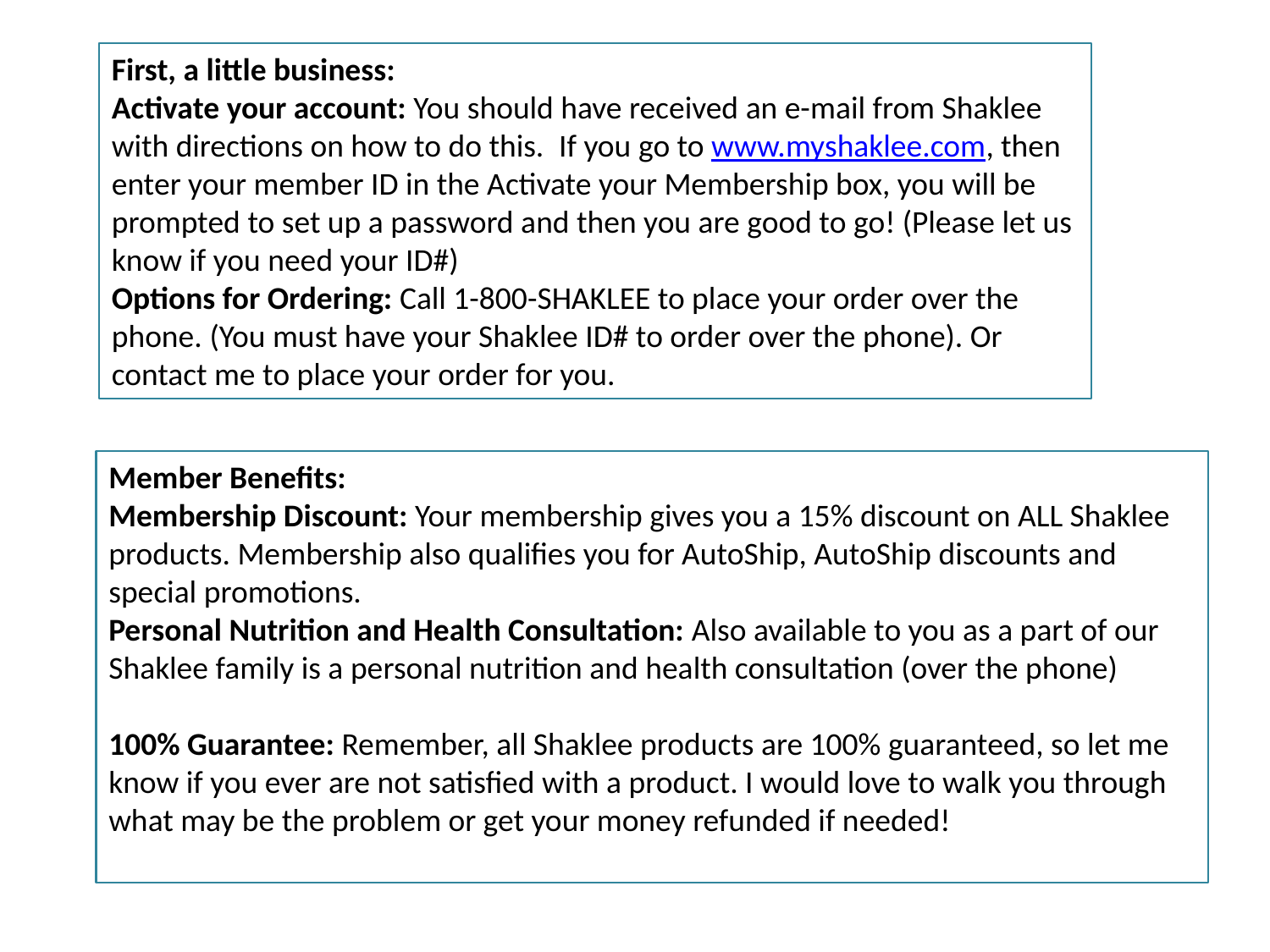

First, a little business:
Activate your account: You should have received an e-mail from Shaklee with directions on how to do this.  If you go to www.myshaklee.com, then enter your member ID in the Activate your Membership box, you will be prompted to set up a password and then you are good to go! (Please let us know if you need your ID#)
Options for Ordering: Call 1-800-SHAKLEE to place your order over the phone. (You must have your Shaklee ID# to order over the phone). Or contact me to place your order for you.
Member Benefits:
Membership Discount: Your membership gives you a 15% discount on ALL Shaklee products. Membership also qualifies you for AutoShip, AutoShip discounts and special promotions.
Personal Nutrition and Health Consultation: Also available to you as a part of our Shaklee family is a personal nutrition and health consultation (over the phone)

100% Guarantee: Remember, all Shaklee products are 100% guaranteed, so let me know if you ever are not satisfied with a product. I would love to walk you through what may be the problem or get your money refunded if needed!